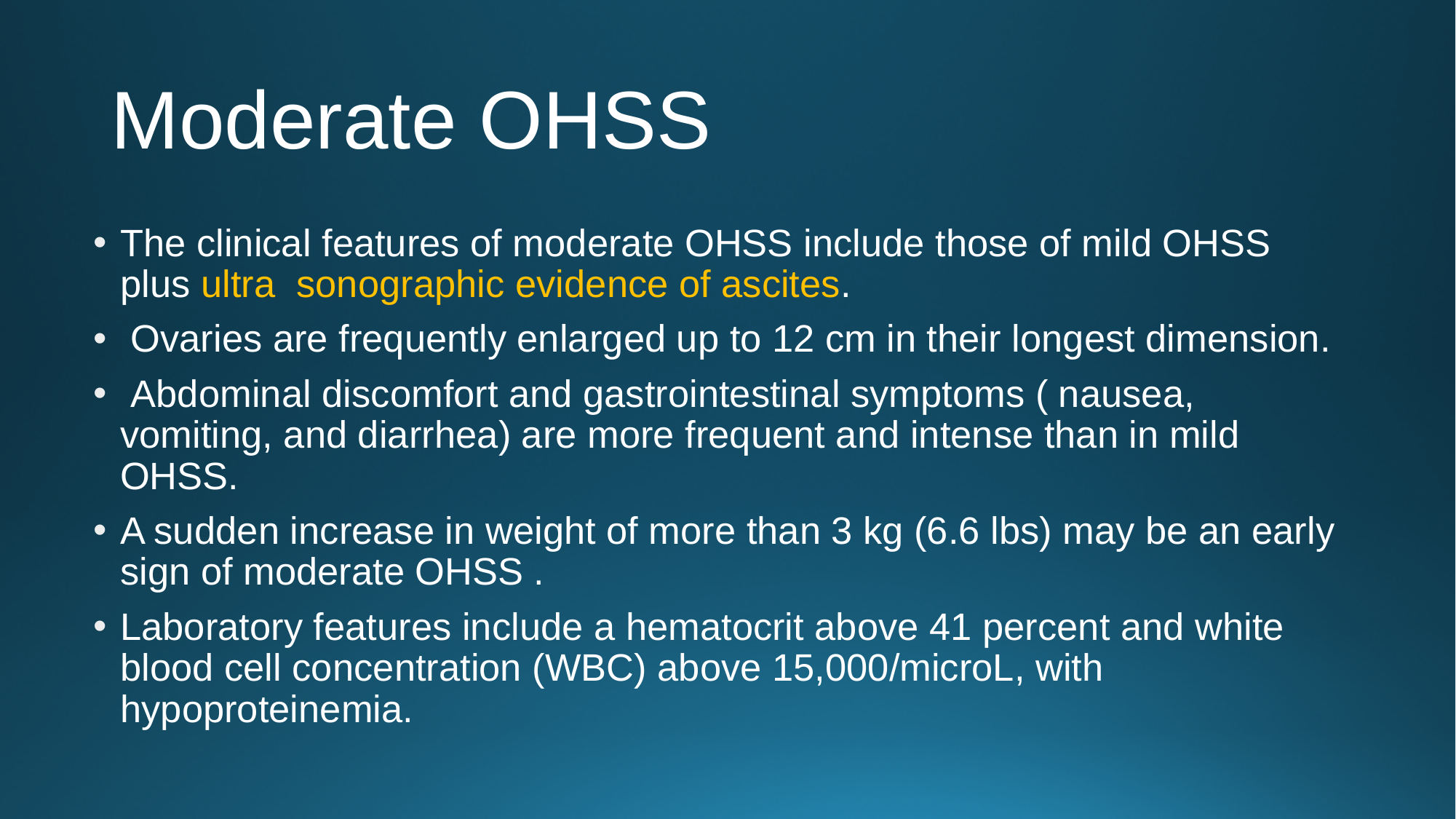

# Moderate OHSS
The clinical features of moderate OHSS include those of mild OHSS plus ultra  sonographic evidence of ascites.
 Ovaries are frequently enlarged up to 12 cm in their longest dimension.
 Abdominal discomfort and gastrointestinal symptoms ( nausea, vomiting, and diarrhea) are more frequent and intense than in mild OHSS.
A sudden increase in weight of more than 3 kg (6.6 lbs) may be an early sign of moderate OHSS .
Laboratory features include a hematocrit above 41 percent and white blood cell concentration (WBC) above 15,000/microL, with hypoproteinemia.